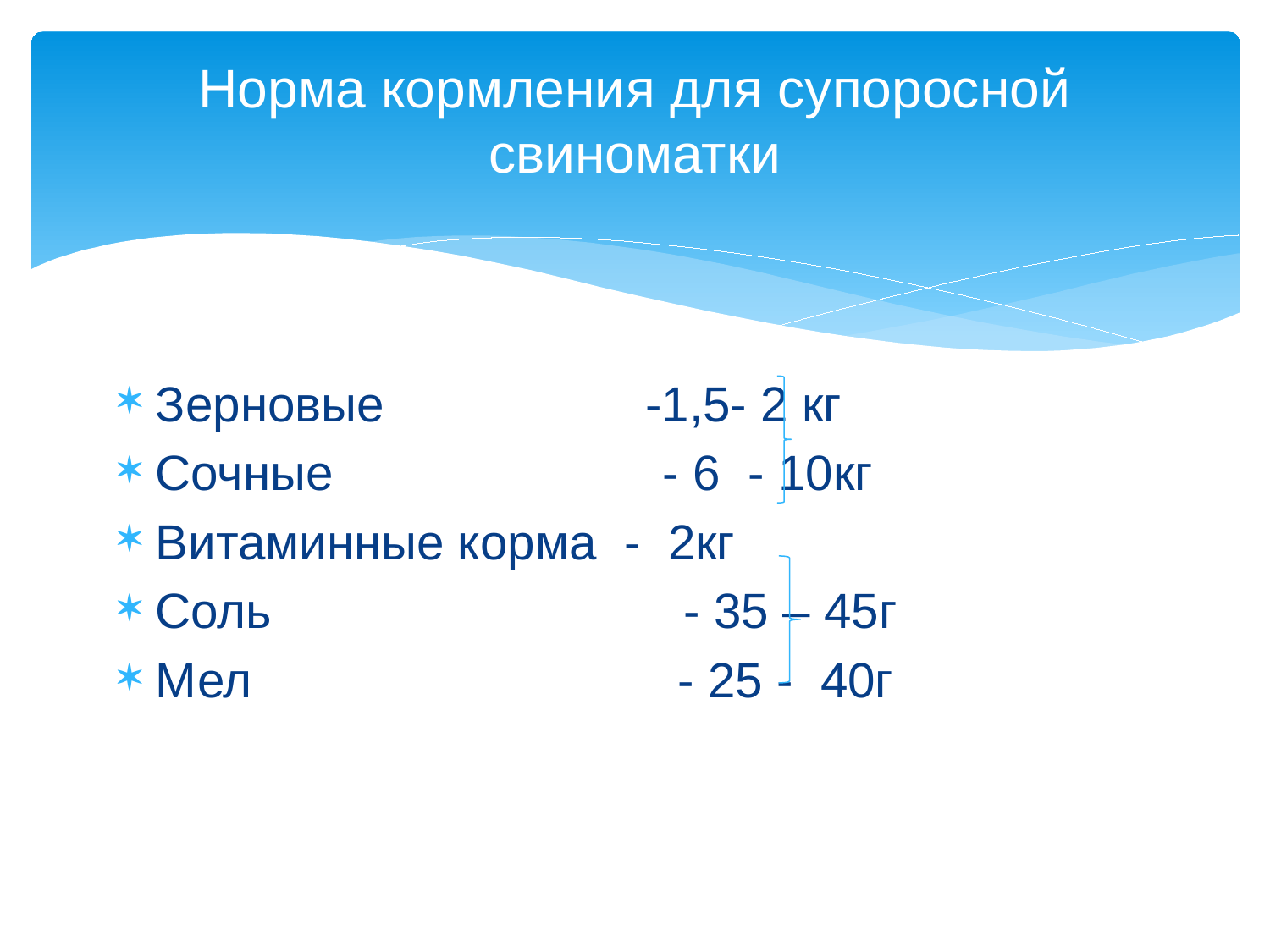

# Норма кормления для супоросной свиноматки
Зерновые                   -1,5- 2 кг
Сочные                        - 6  - 10кг
Витаминные корма  -  2кг
Соль                              - 35 – 45г
Мел                               - 25 -  40г